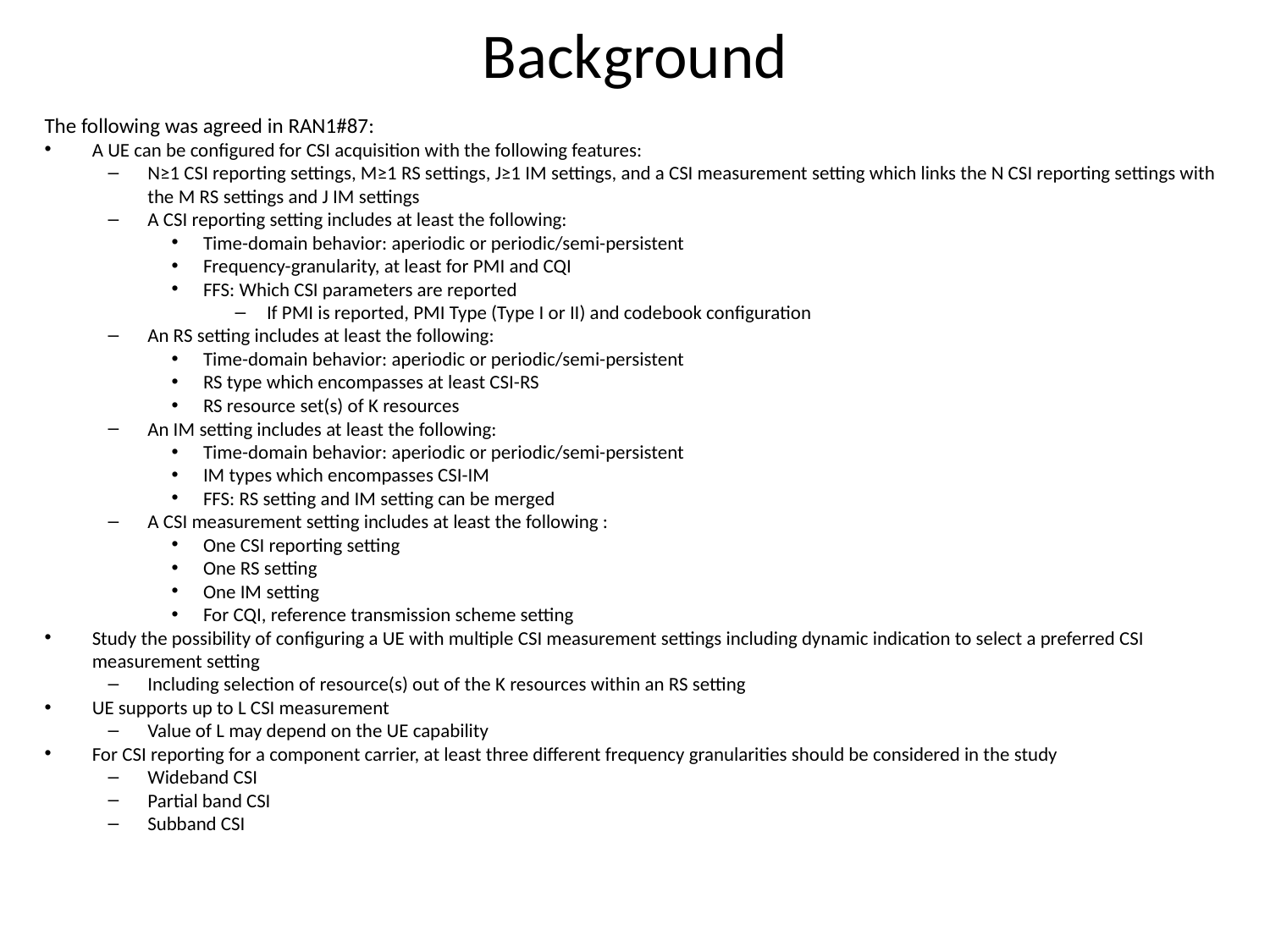

# Background
The following was agreed in RAN1#87:
A UE can be configured for CSI acquisition with the following features:
N≥1 CSI reporting settings, M≥1 RS settings, J≥1 IM settings, and a CSI measurement setting which links the N CSI reporting settings with the M RS settings and J IM settings
A CSI reporting setting includes at least the following:
Time-domain behavior: aperiodic or periodic/semi-persistent
Frequency-granularity, at least for PMI and CQI
FFS: Which CSI parameters are reported
If PMI is reported, PMI Type (Type I or II) and codebook configuration
An RS setting includes at least the following:
Time-domain behavior: aperiodic or periodic/semi-persistent
RS type which encompasses at least CSI-RS
RS resource set(s) of K resources
An IM setting includes at least the following:
Time-domain behavior: aperiodic or periodic/semi-persistent
IM types which encompasses CSI-IM
FFS: RS setting and IM setting can be merged
A CSI measurement setting includes at least the following :
One CSI reporting setting
One RS setting
One IM setting
For CQI, reference transmission scheme setting
Study the possibility of configuring a UE with multiple CSI measurement settings including dynamic indication to select a preferred CSI measurement setting
Including selection of resource(s) out of the K resources within an RS setting
UE supports up to L CSI measurement
Value of L may depend on the UE capability
For CSI reporting for a component carrier, at least three different frequency granularities should be considered in the study
Wideband CSI
Partial band CSI
Subband CSI